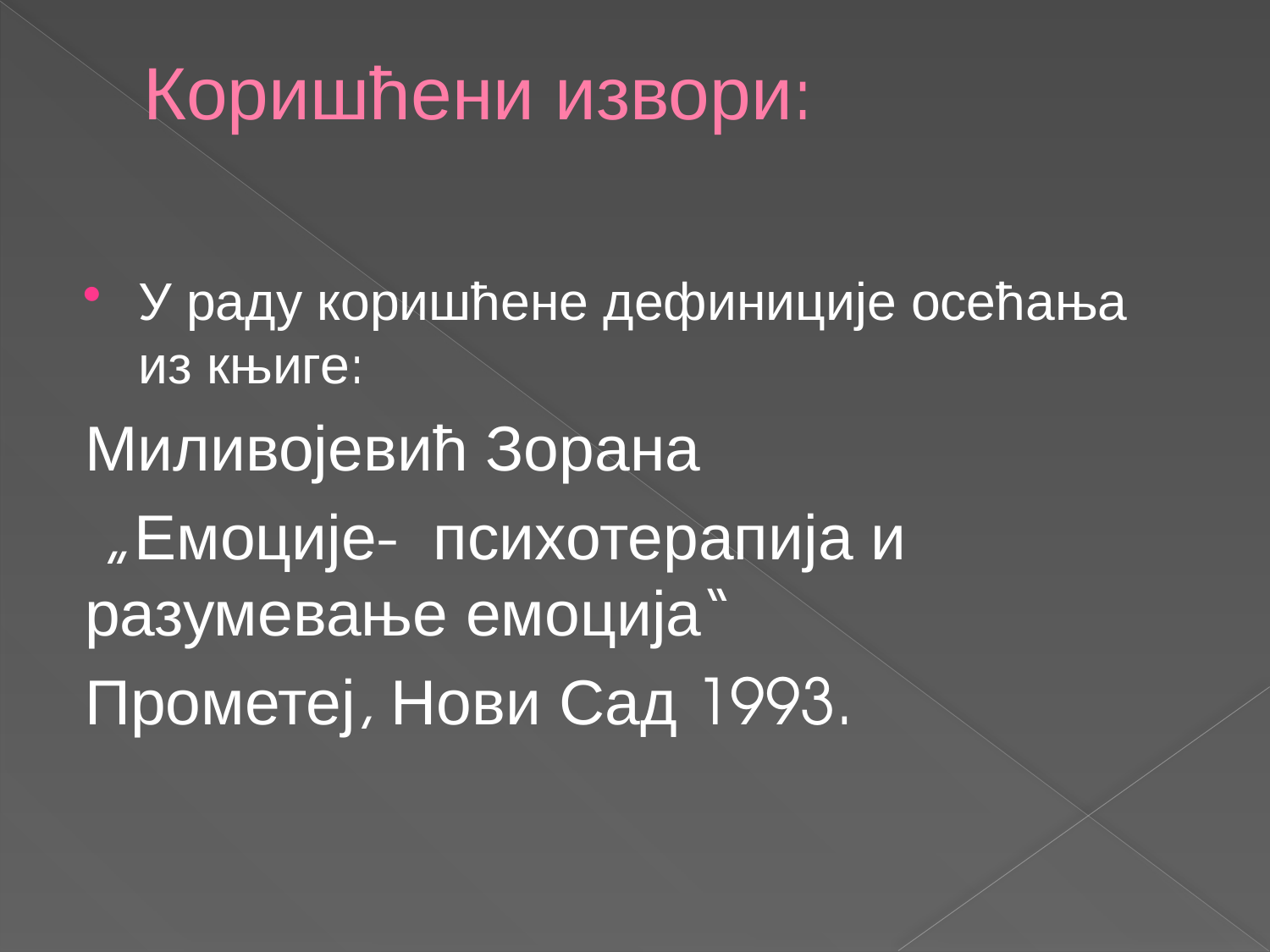

# Коришћени извори:
У раду коришћене дефиниције осећања из књиге:
Миливојевић Зорана
 „Емоције-  психотерапија и разумевање емоција“
Прометеј, Нови Сад 1993.